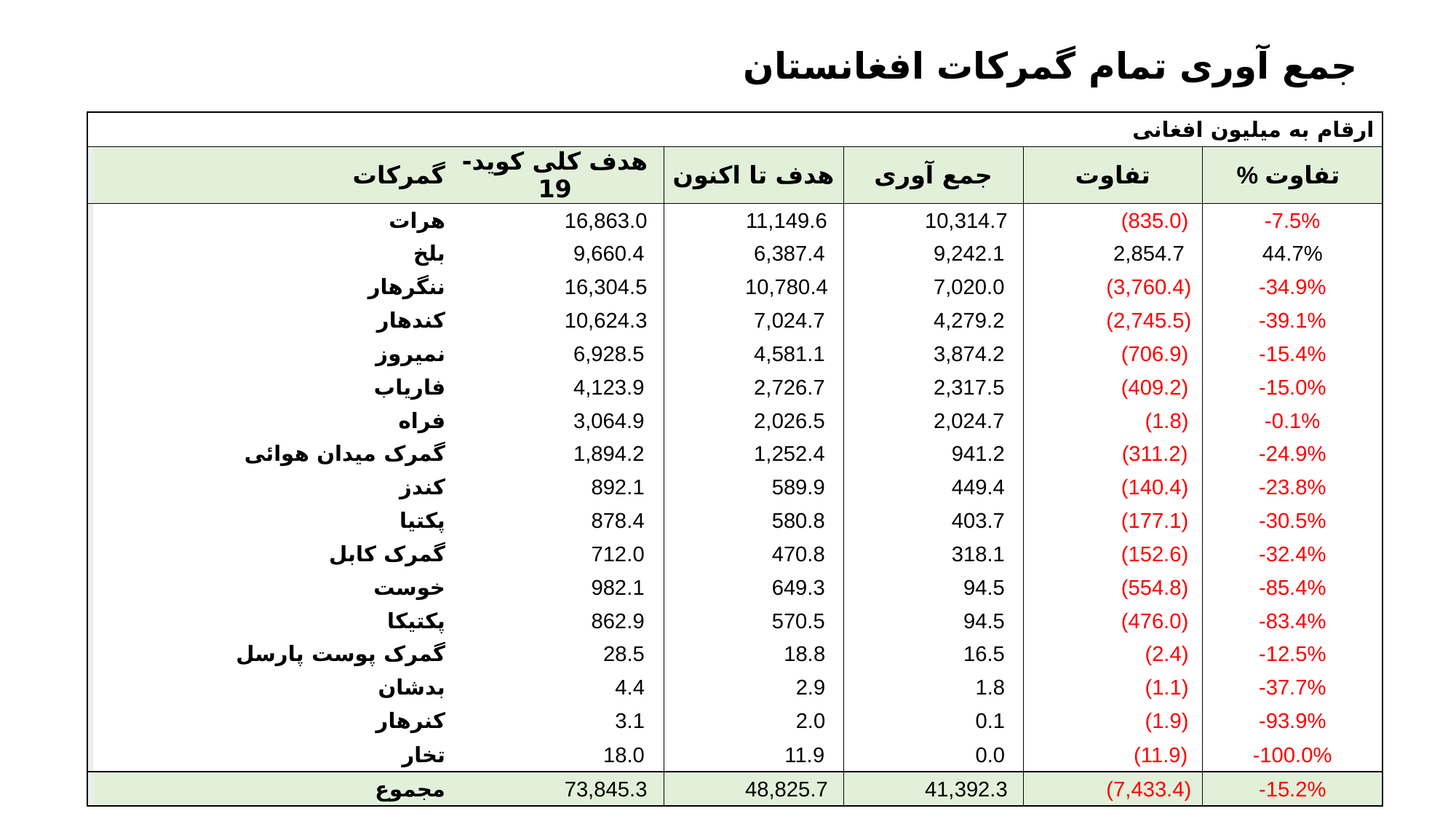

جمع آوری تمام گمرکات افغانستان
| ارقام به میلیون افغانی |  |  |  |  |  |  |
| --- | --- | --- | --- | --- | --- | --- |
|  | گمرکات | هدف کلی کوید-19 | هدف تا اکنون | جمع آوری | تفاوت | % تفاوت |
|  | هرات | 16,863.0 | 11,149.6 | 10,314.7 | (835.0) | -7.5% |
|  | بلخ | 9,660.4 | 6,387.4 | 9,242.1 | 2,854.7 | 44.7% |
|  | ننگرهار | 16,304.5 | 10,780.4 | 7,020.0 | (3,760.4) | -34.9% |
|  | کندهار | 10,624.3 | 7,024.7 | 4,279.2 | (2,745.5) | -39.1% |
|  | نمیروز | 6,928.5 | 4,581.1 | 3,874.2 | (706.9) | -15.4% |
|  | فاریاب | 4,123.9 | 2,726.7 | 2,317.5 | (409.2) | -15.0% |
|  | فراه | 3,064.9 | 2,026.5 | 2,024.7 | (1.8) | -0.1% |
|  | گمرک میدان هوائی | 1,894.2 | 1,252.4 | 941.2 | (311.2) | -24.9% |
|  | کندز | 892.1 | 589.9 | 449.4 | (140.4) | -23.8% |
|  | پکتیا | 878.4 | 580.8 | 403.7 | (177.1) | -30.5% |
|  | گمرک کابل | 712.0 | 470.8 | 318.1 | (152.6) | -32.4% |
|  | خوست | 982.1 | 649.3 | 94.5 | (554.8) | -85.4% |
|  | پکتیکا | 862.9 | 570.5 | 94.5 | (476.0) | -83.4% |
|  | گمرک پوست پارسل | 28.5 | 18.8 | 16.5 | (2.4) | -12.5% |
|  | بدشان | 4.4 | 2.9 | 1.8 | (1.1) | -37.7% |
|  | کنرهار | 3.1 | 2.0 | 0.1 | (1.9) | -93.9% |
|  | تخار | 18.0 | 11.9 | 0.0 | (11.9) | -100.0% |
|  | مجموع | 73,845.3 | 48,825.7 | 41,392.3 | (7,433.4) | -15.2% |